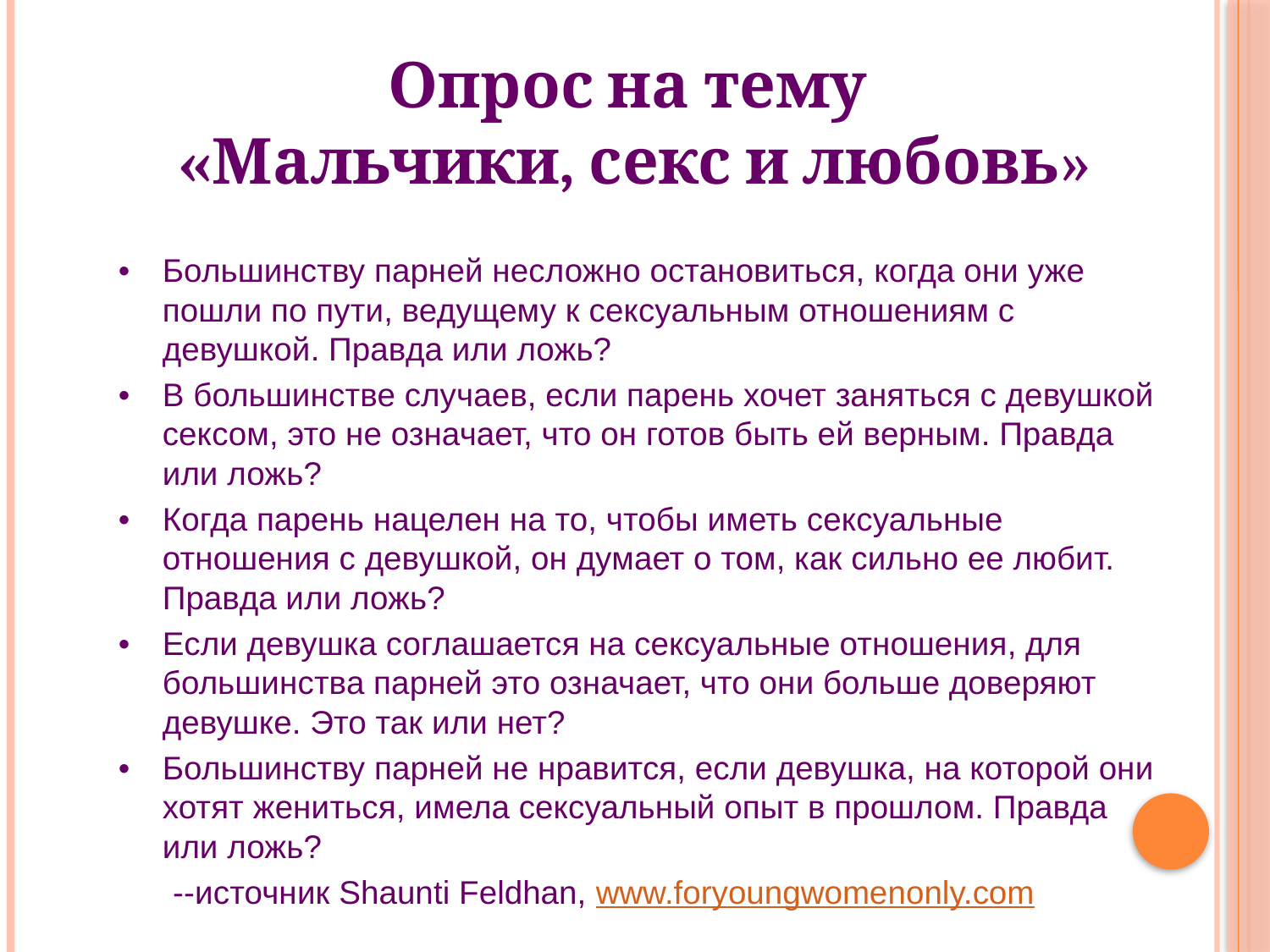

Опрос на тему
«Мальчики, секс и любовь»
•	Большинству парней несложно остановиться, когда они уже пошли по пути, ведущему к сексуальным отношениям с девушкой. Правда или ложь?
•	В большинстве случаев, если парень хочет заняться с девушкой сексом, это не означает, что он готов быть ей верным. Правда или ложь?
•	Когда парень нацелен на то, чтобы иметь сексуальные отношения с девушкой, он думает о том, как сильно ее любит. Правда или ложь?
•	Если девушка соглашается на сексуальные отношения, для большинства парней это означает, что они больше доверяют девушке. Это так или нет?
•	Большинству парней не нравится, если девушка, на которой они хотят жениться, имела сексуальный опыт в прошлом. Правда или ложь?
      --источник Shaunti Feldhan, www.foryoungwomenonly.com